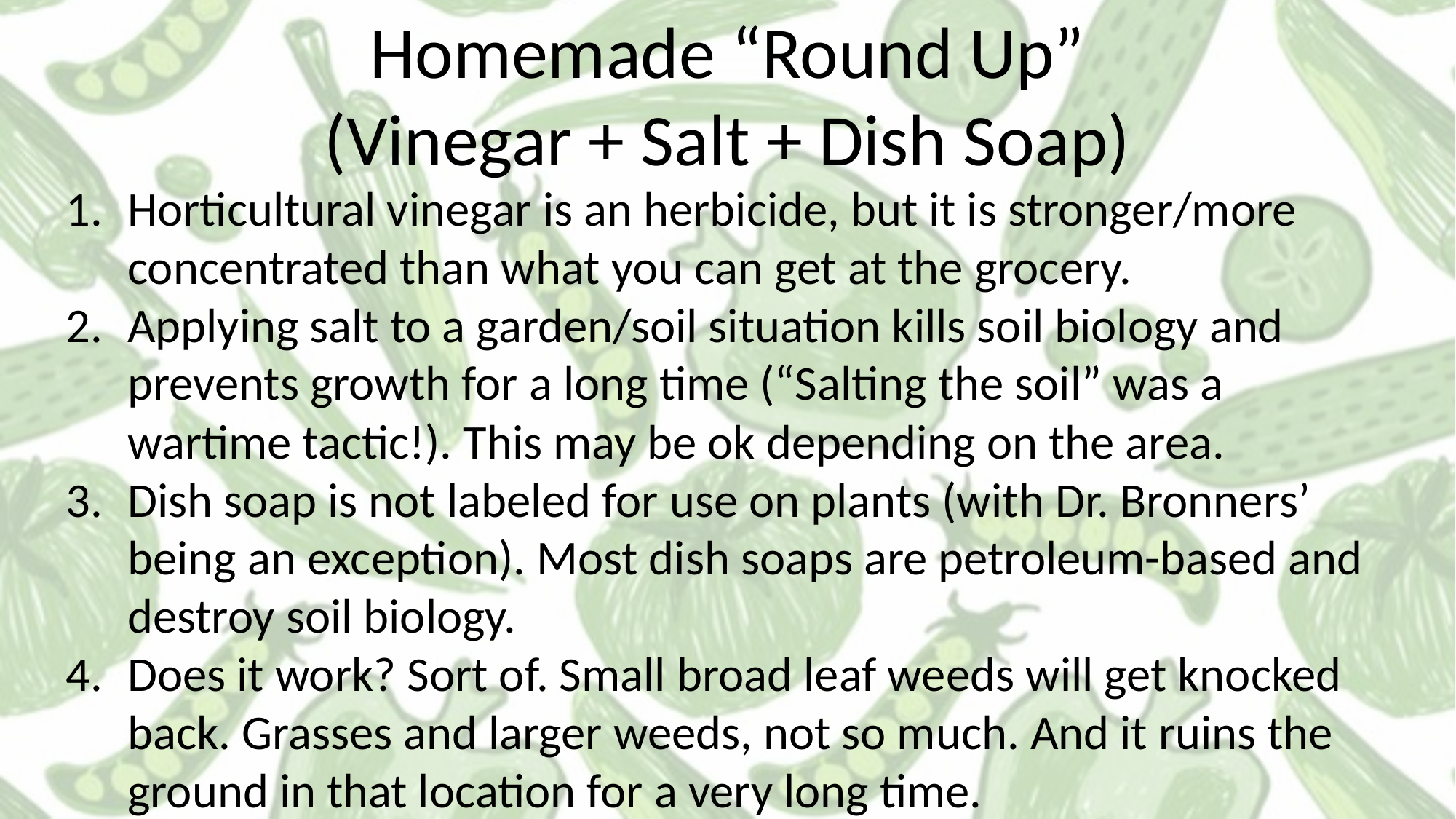

Homemade “Round Up”
(Vinegar + Salt + Dish Soap)
Horticultural vinegar is an herbicide, but it is stronger/more concentrated than what you can get at the grocery.
Applying salt to a garden/soil situation kills soil biology and prevents growth for a long time (“Salting the soil” was a wartime tactic!). This may be ok depending on the area.
Dish soap is not labeled for use on plants (with Dr. Bronners’ being an exception). Most dish soaps are petroleum-based and destroy soil biology.
Does it work? Sort of. Small broad leaf weeds will get knocked back. Grasses and larger weeds, not so much. And it ruins the ground in that location for a very long time.